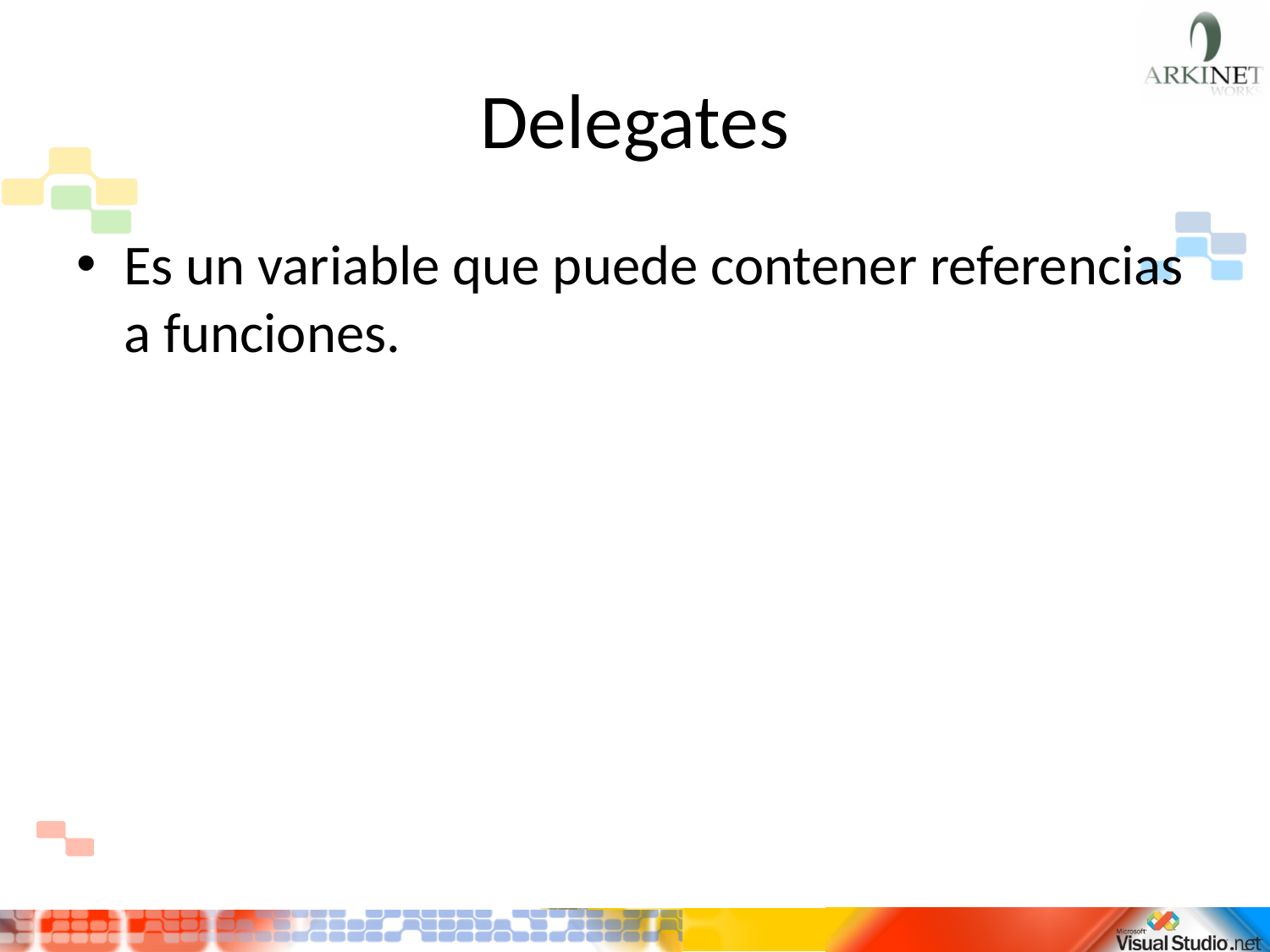

# Delegates
Es un variable que puede contener referencias a funciones.